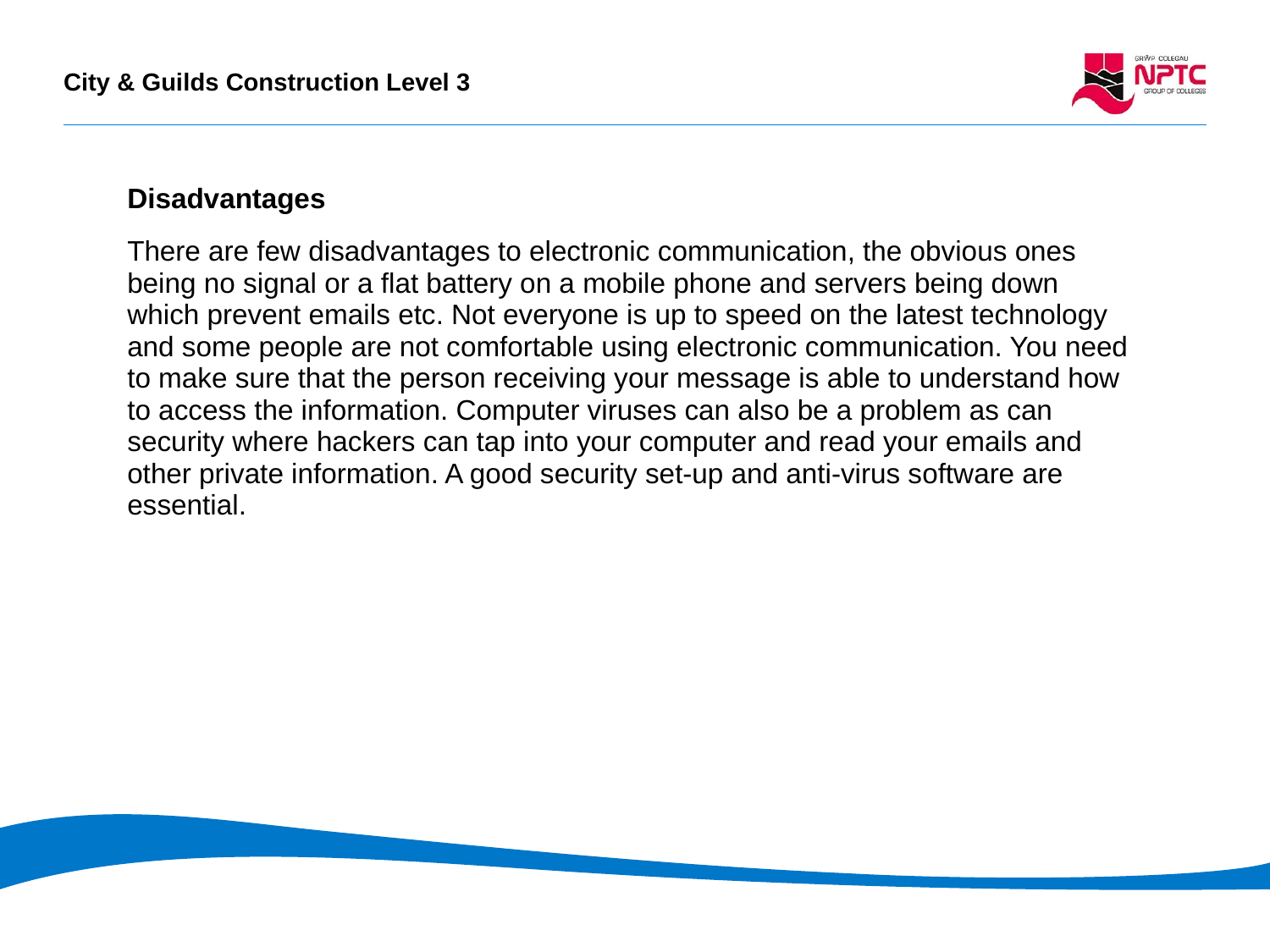

Disadvantages
There are few disadvantages to electronic communication, the obvious ones being no signal or a flat battery on a mobile phone and servers being down which prevent emails etc. Not everyone is up to speed on the latest technology and some people are not comfortable using electronic communication. You need to make sure that the person receiving your message is able to understand how to access the information. Computer viruses can also be a problem as can security where hackers can tap into your computer and read your emails and other private information. A good security set-up and anti-virus software are essential.